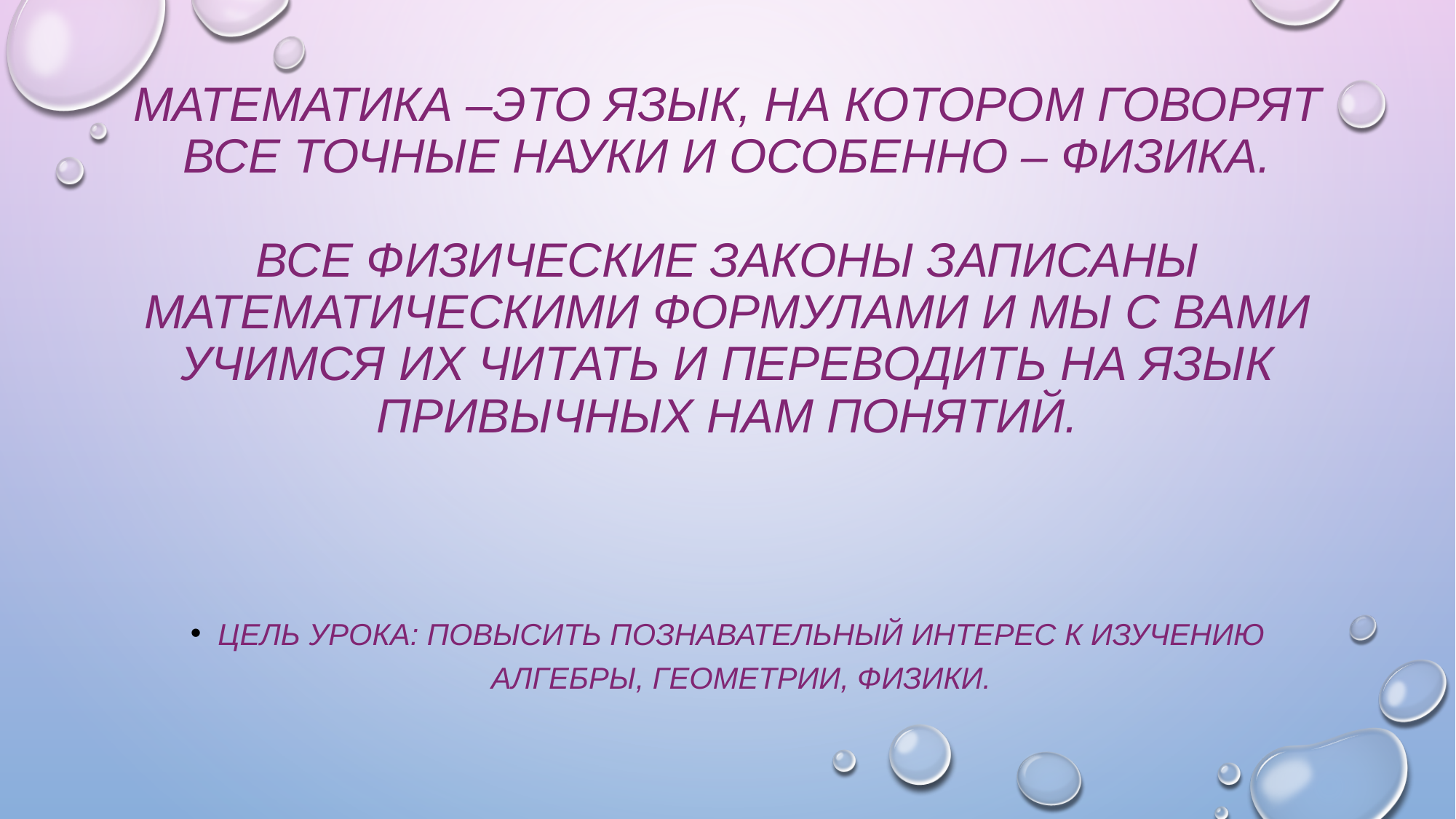

# Математика –это язык, на котором говорят все точные науки и особенно – физика. Все физические законы записаны математическими формулами и мы с вами учимся их читать и переводить на язык привычных нам понятий.
Цель урока: повысить познавательный интерес к изучению алгебры, геометрии, физики.